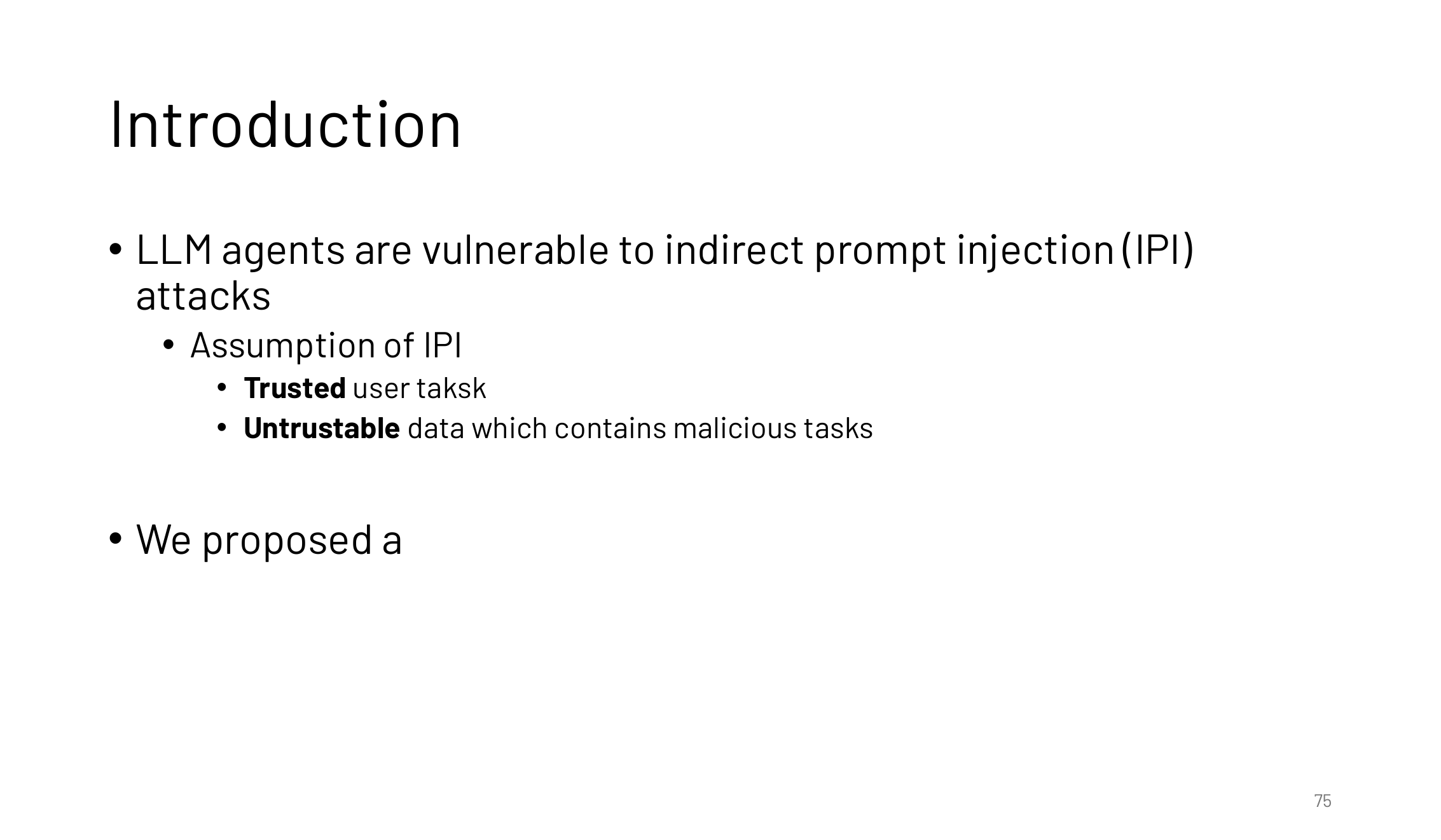

# Introduction
LLM agents are vulnerable to indirect prompt injection (IPI) attacks
Assumption of IPI
Trusted user taksk
Untrustable data which contains malicious tasks

We proposed a
75